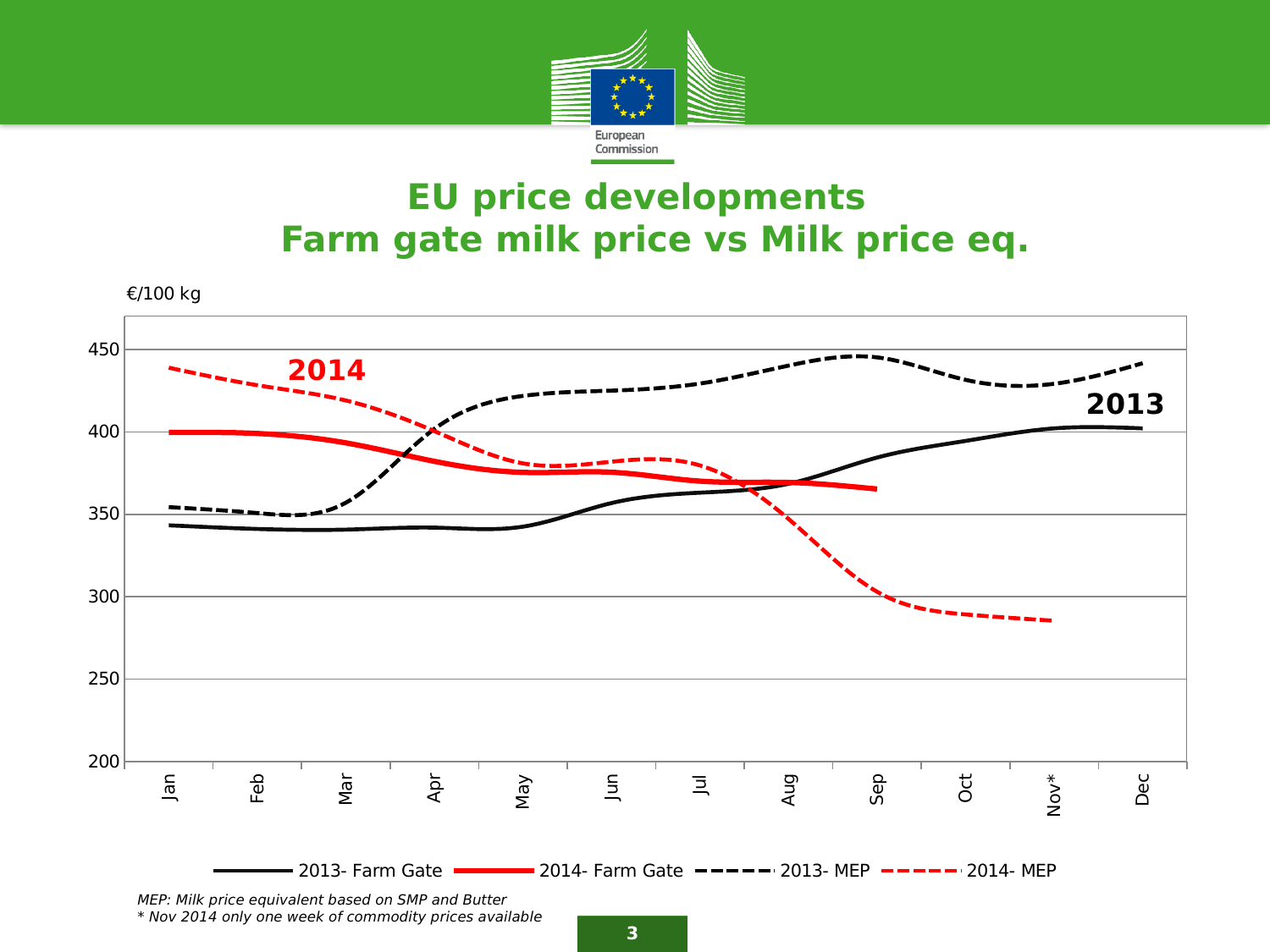

# EU price developments Farm gate milk price vs Milk price eq.

[unsupported chart]

MEP: Milk price equivalent based on SMP and Butter
* Nov 2014 only one week of commodity prices available

3